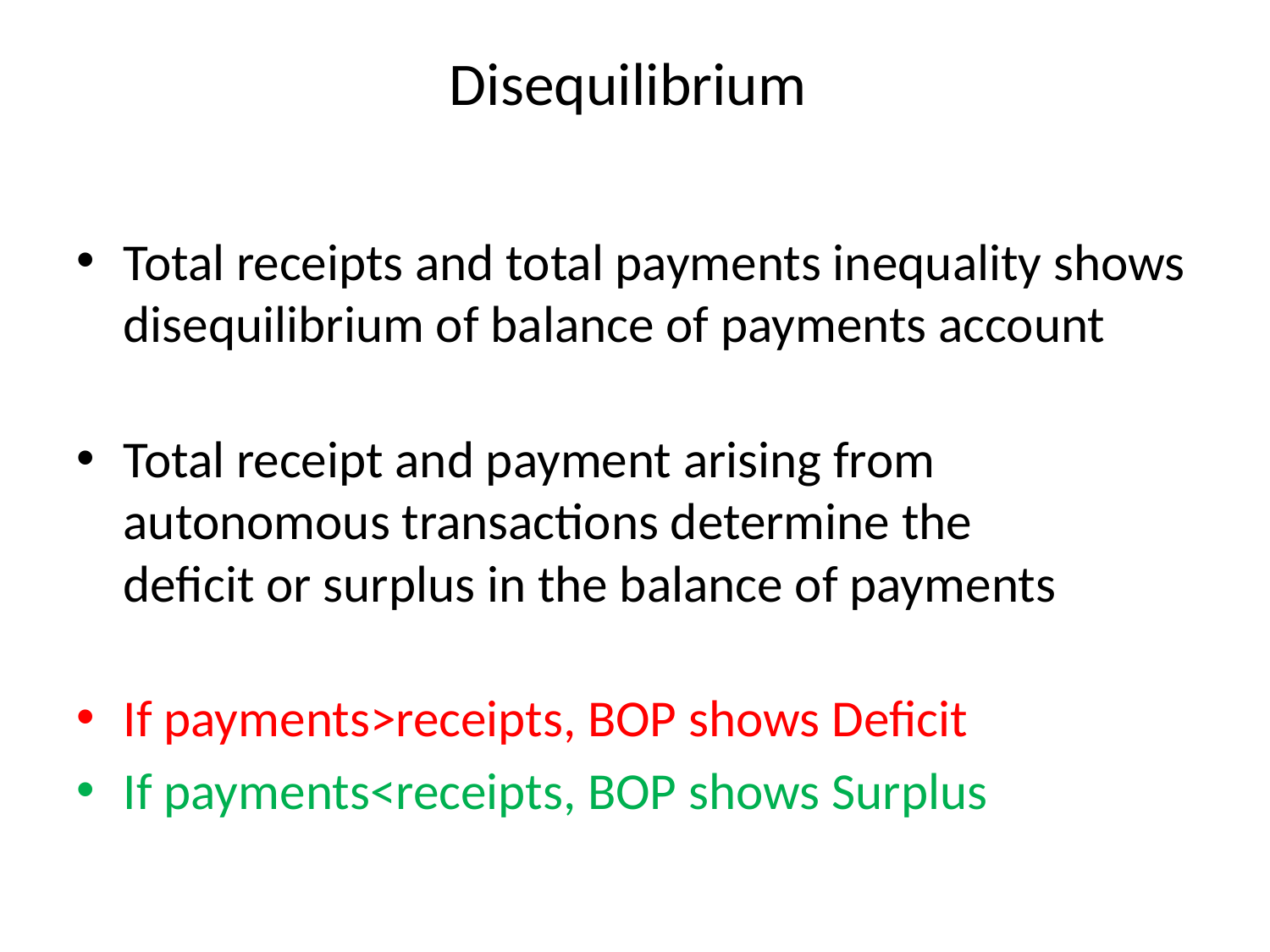

# Disequilibrium
Total receipts and total payments inequality shows disequilibrium of balance of payments account
Total receipt and payment arising from
autonomous transactions determine the
deficit or surplus in the balance of payments
If payments>receipts, BOP shows Deficit
If payments<receipts, BOP shows Surplus